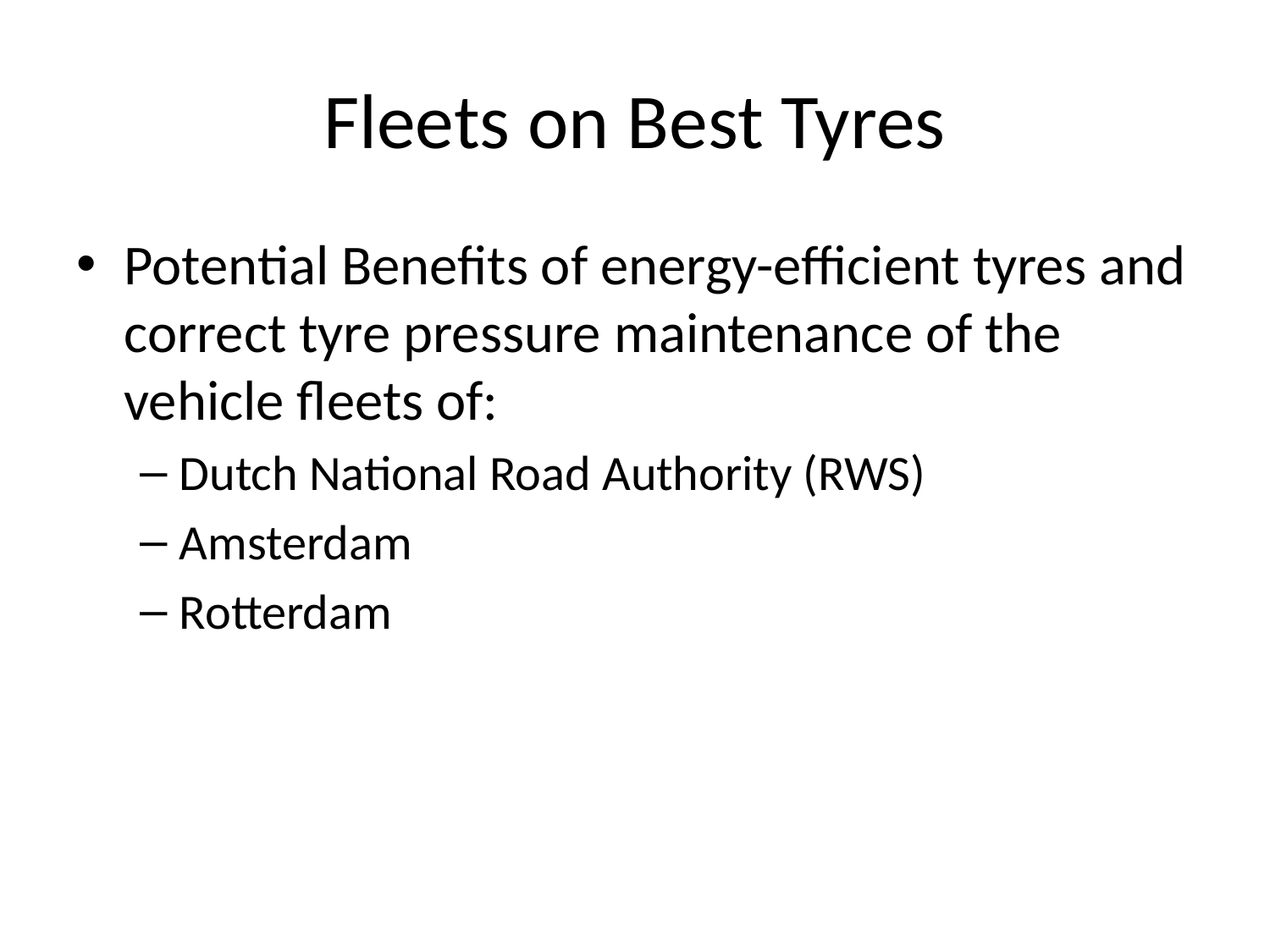

# Fleets on Best Tyres
Potential Benefits of energy-efficient tyres and correct tyre pressure maintenance of the vehicle fleets of:
Dutch National Road Authority (RWS)
Amsterdam
Rotterdam